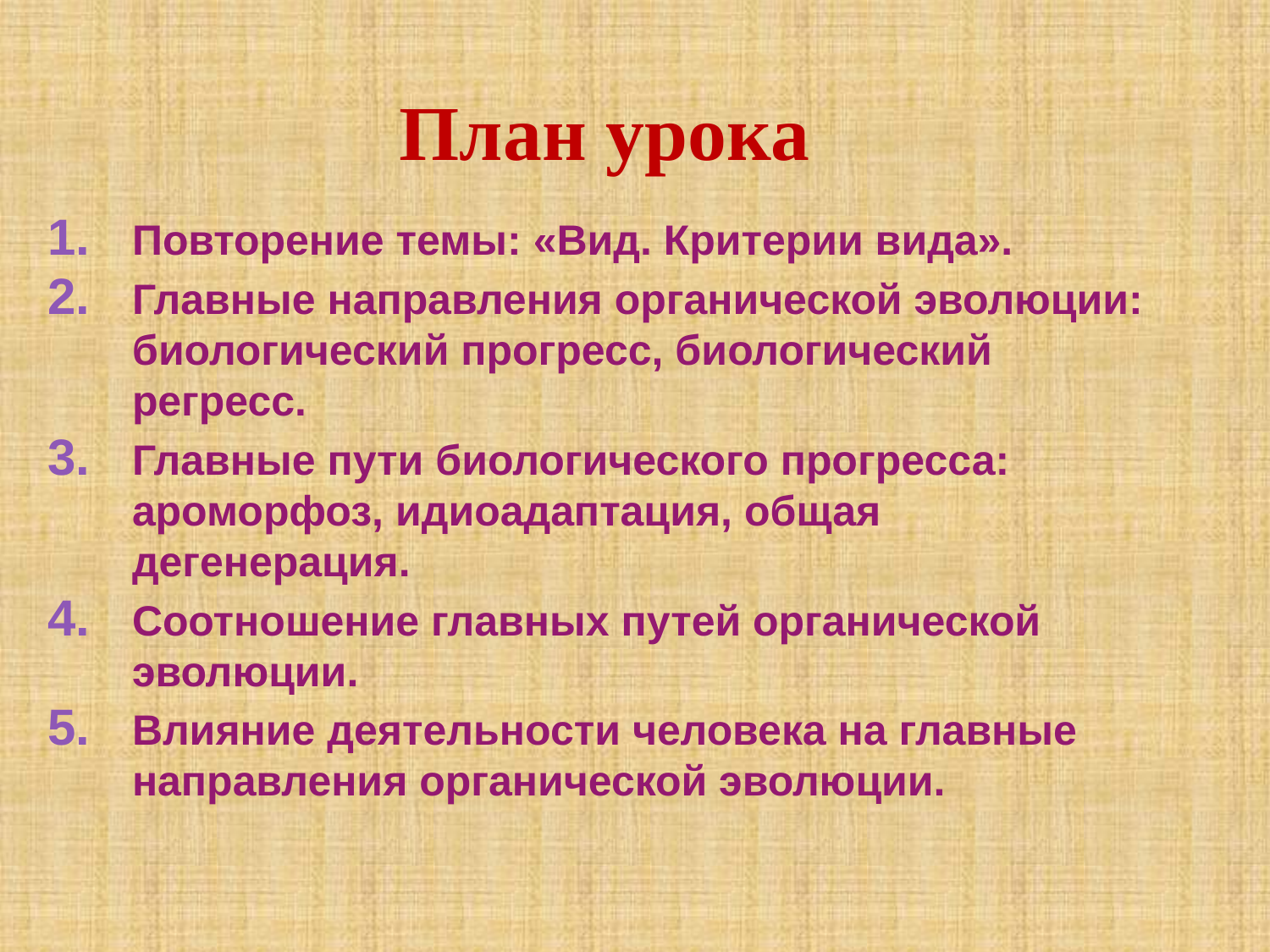

План урока
Повторение темы: «Вид. Критерии вида».
Главные направления органической эволюции: биологический прогресс, биологический регресс.
Главные пути биологического прогресса: ароморфоз, идиоадаптация, общая дегенерация.
Соотношение главных путей органической эволюции.
Влияние деятельности человека на главные направления органической эволюции.